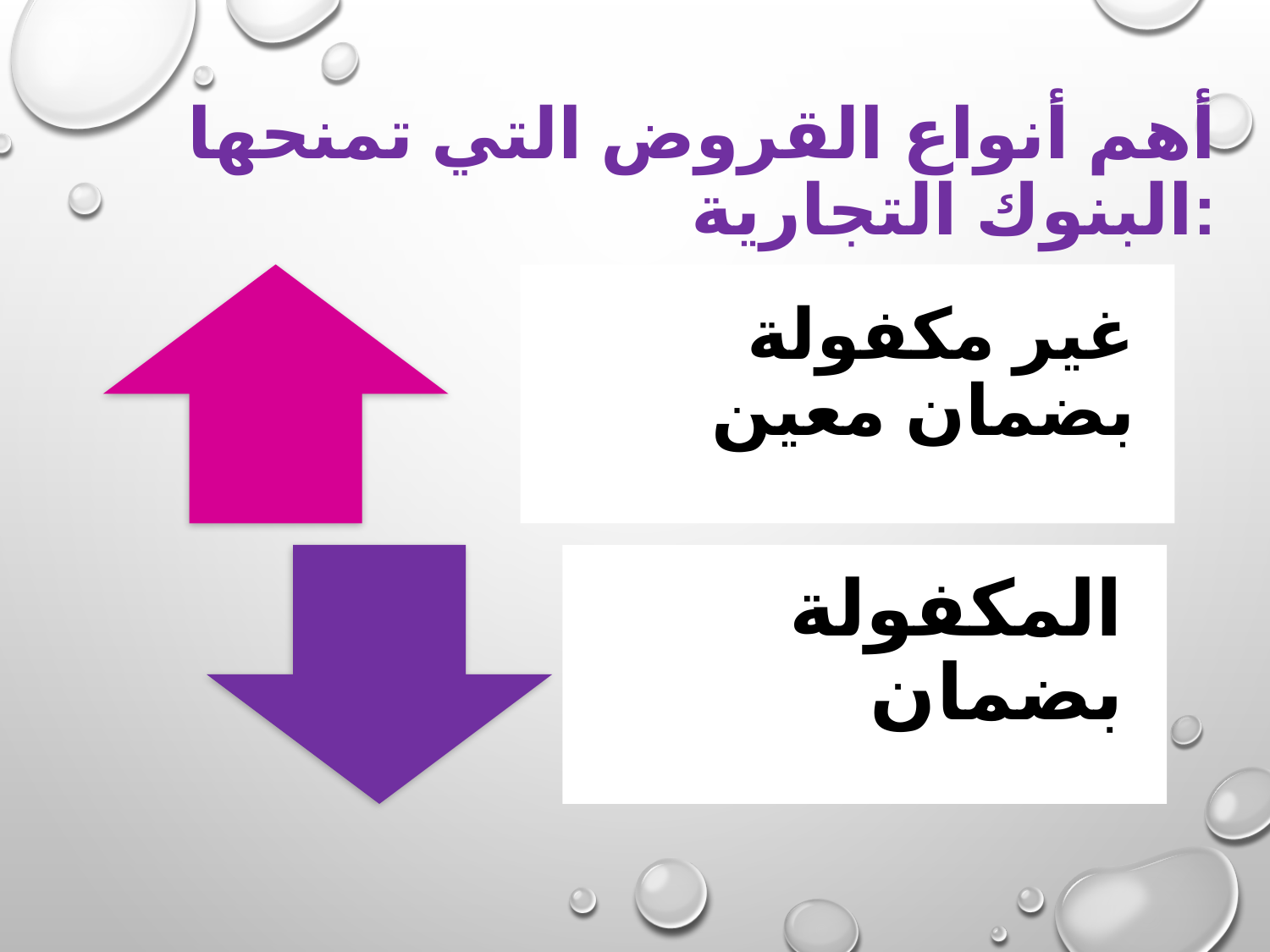

# أهم أنواع القروض التي تمنحها البنوك التجارية:
غير مكفولة بضمان معين
المكفولة بضمان